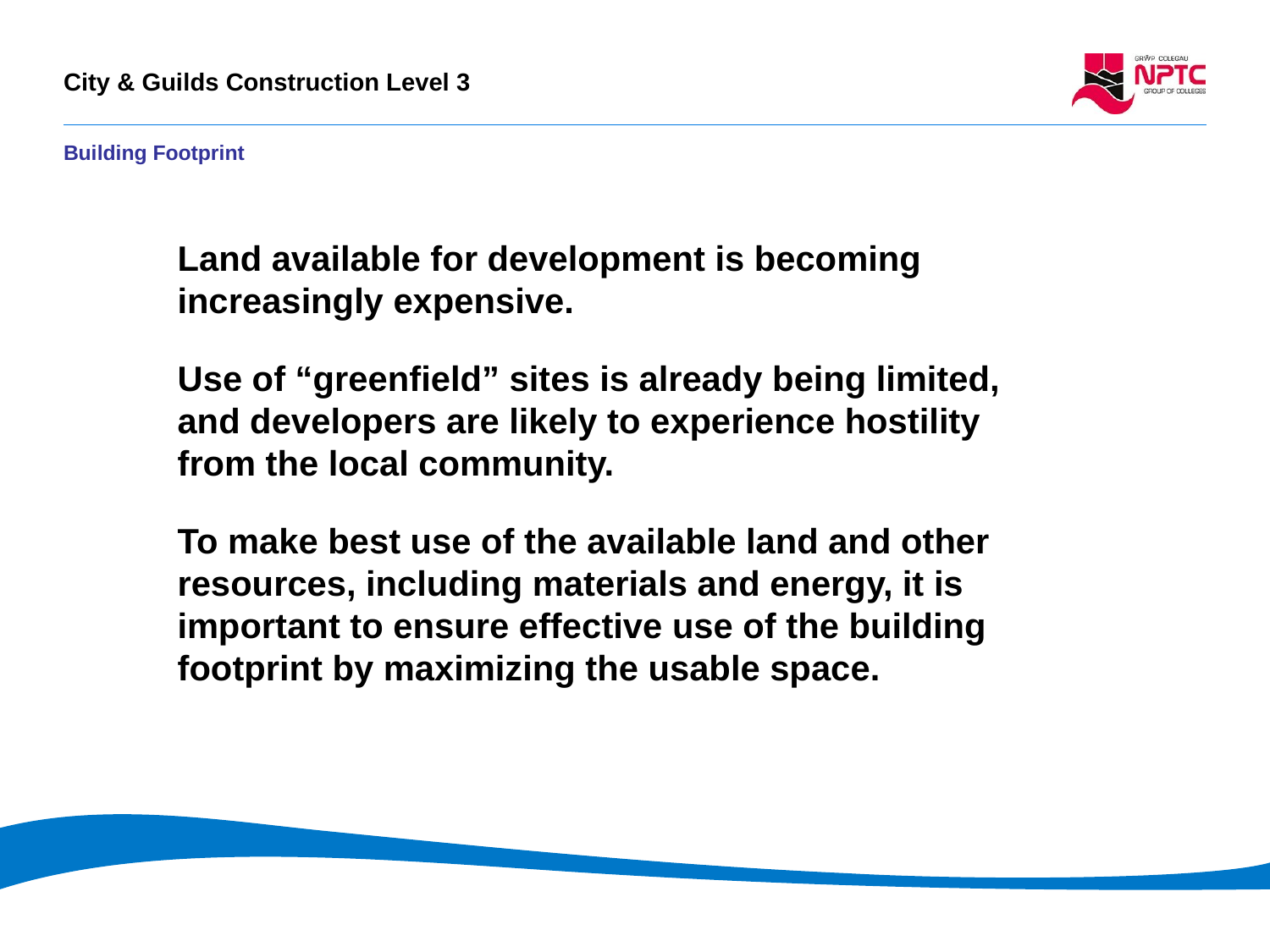

# Building Footprint
Land available for development is becoming increasingly expensive.
Use of “greenfield” sites is already being limited, and developers are likely to experience hostility from the local community.
To make best use of the available land and other resources, including materials and energy, it is important to ensure effective use of the building footprint by maximizing the usable space.